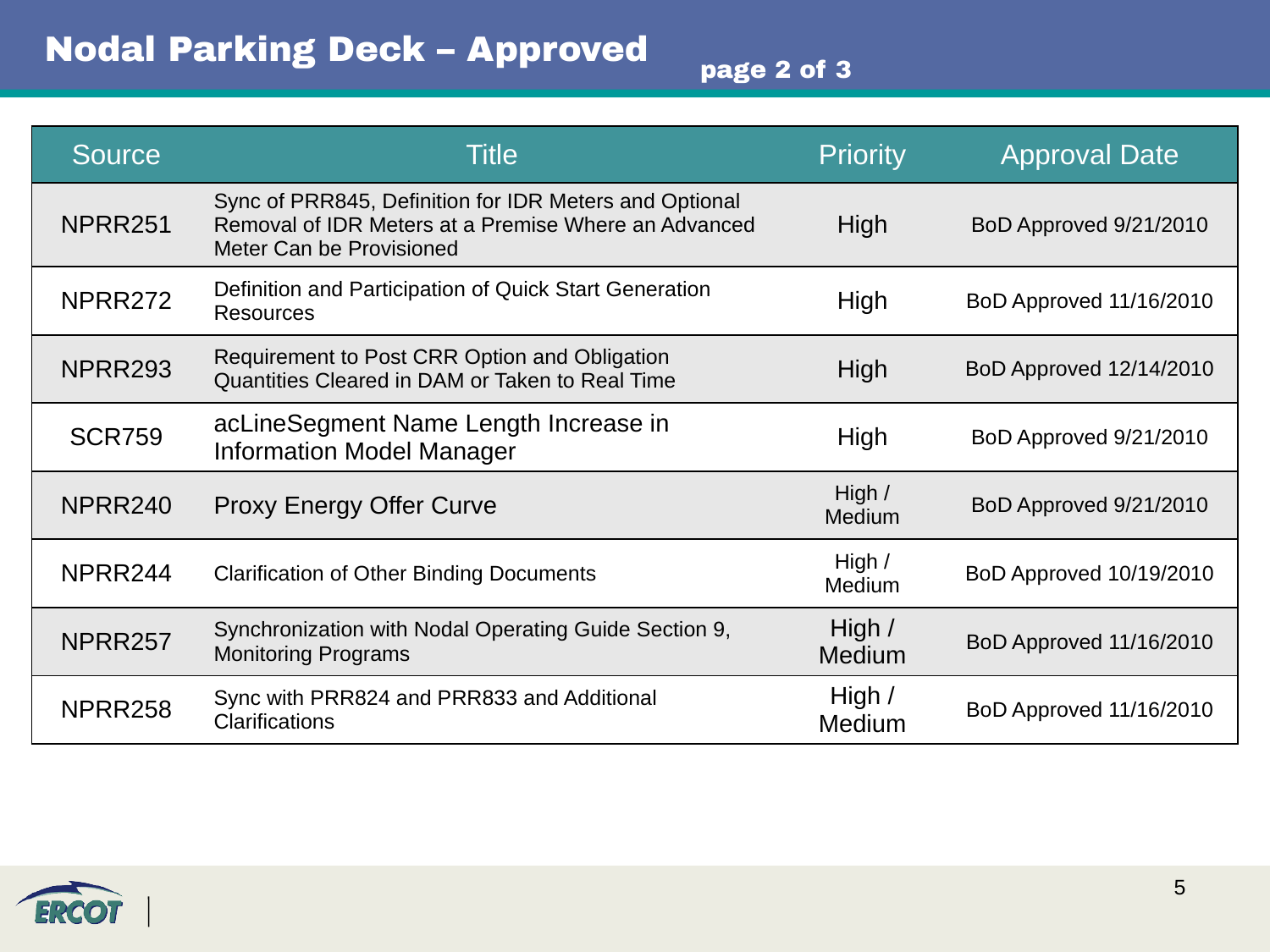

# Nodal Parking Deck – Approved
page 2 of 3
| Source | Title | Priority | Approval Date |
| --- | --- | --- | --- |
| NPRR251 | Sync of PRR845, Definition for IDR Meters and Optional Removal of IDR Meters at a Premise Where an Advanced Meter Can be Provisioned | High | BoD Approved 9/21/2010 |
| NPRR272 | Definition and Participation of Quick Start Generation Resources | High | BoD Approved 11/16/2010 |
| NPRR293 | Requirement to Post CRR Option and Obligation Quantities Cleared in DAM or Taken to Real Time | High | BoD Approved 12/14/2010 |
| SCR759 | acLineSegment Name Length Increase in Information Model Manager | High | BoD Approved 9/21/2010 |
| NPRR240 | Proxy Energy Offer Curve | High / Medium | BoD Approved 9/21/2010 |
| NPRR244 | Clarification of Other Binding Documents | High / Medium | BoD Approved 10/19/2010 |
| NPRR257 | Synchronization with Nodal Operating Guide Section 9, Monitoring Programs | High / Medium | BoD Approved 11/16/2010 |
| NPRR258 | Sync with PRR824 and PRR833 and Additional Clarifications | High / Medium | BoD Approved 11/16/2010 |